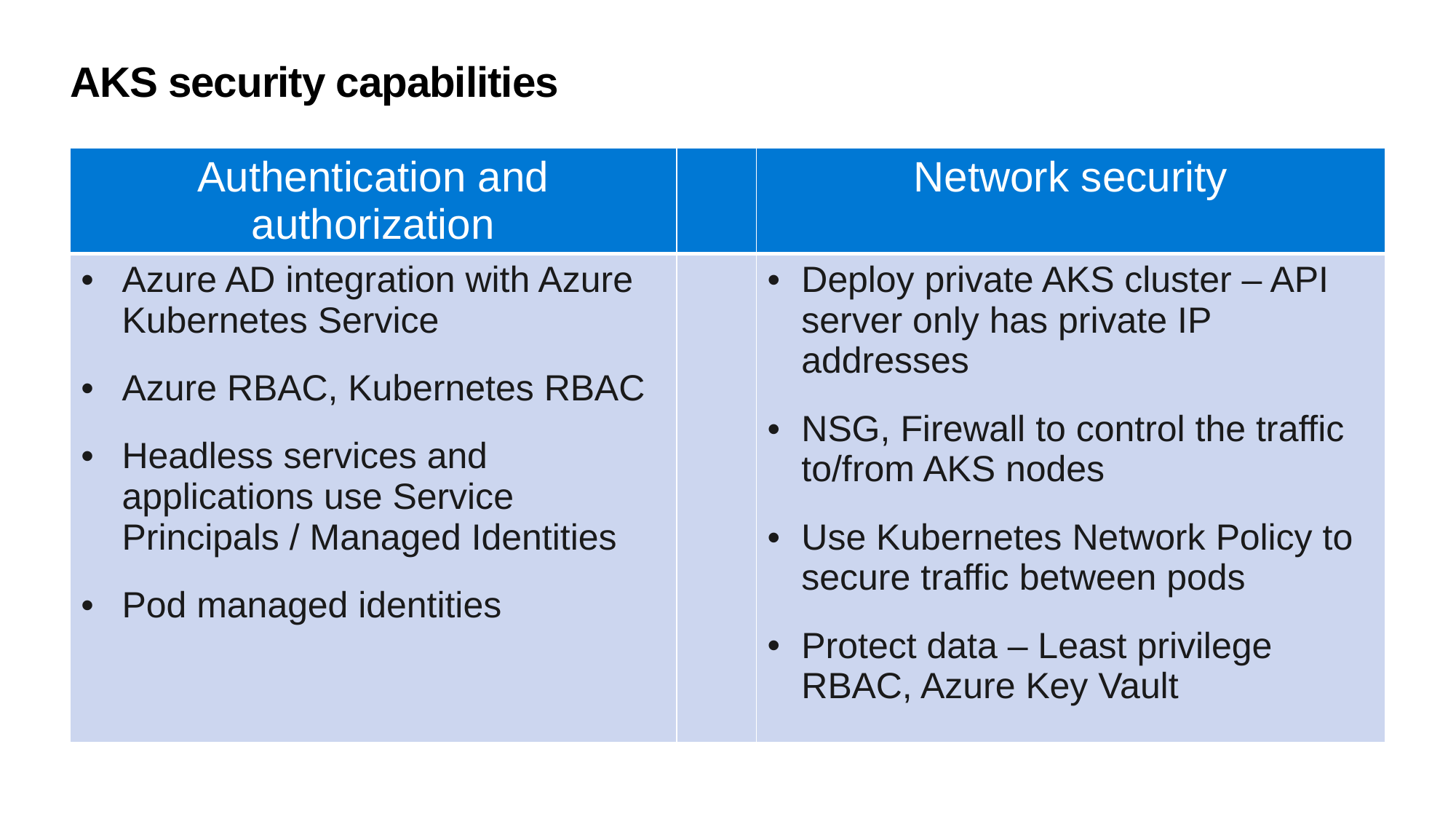

# AKS security capabilities
| Authentication and authorization |  | Network security |
| --- | --- | --- |
| Azure AD integration with Azure Kubernetes Service Azure RBAC, Kubernetes RBAC Headless services and applications use Service Principals / Managed Identities Pod managed identities |  | Deploy private AKS cluster – API server only has private IP addresses NSG, Firewall to control the traffic to/from AKS nodes Use Kubernetes Network Policy to secure traffic between pods Protect data – Least privilege RBAC, Azure Key Vault |